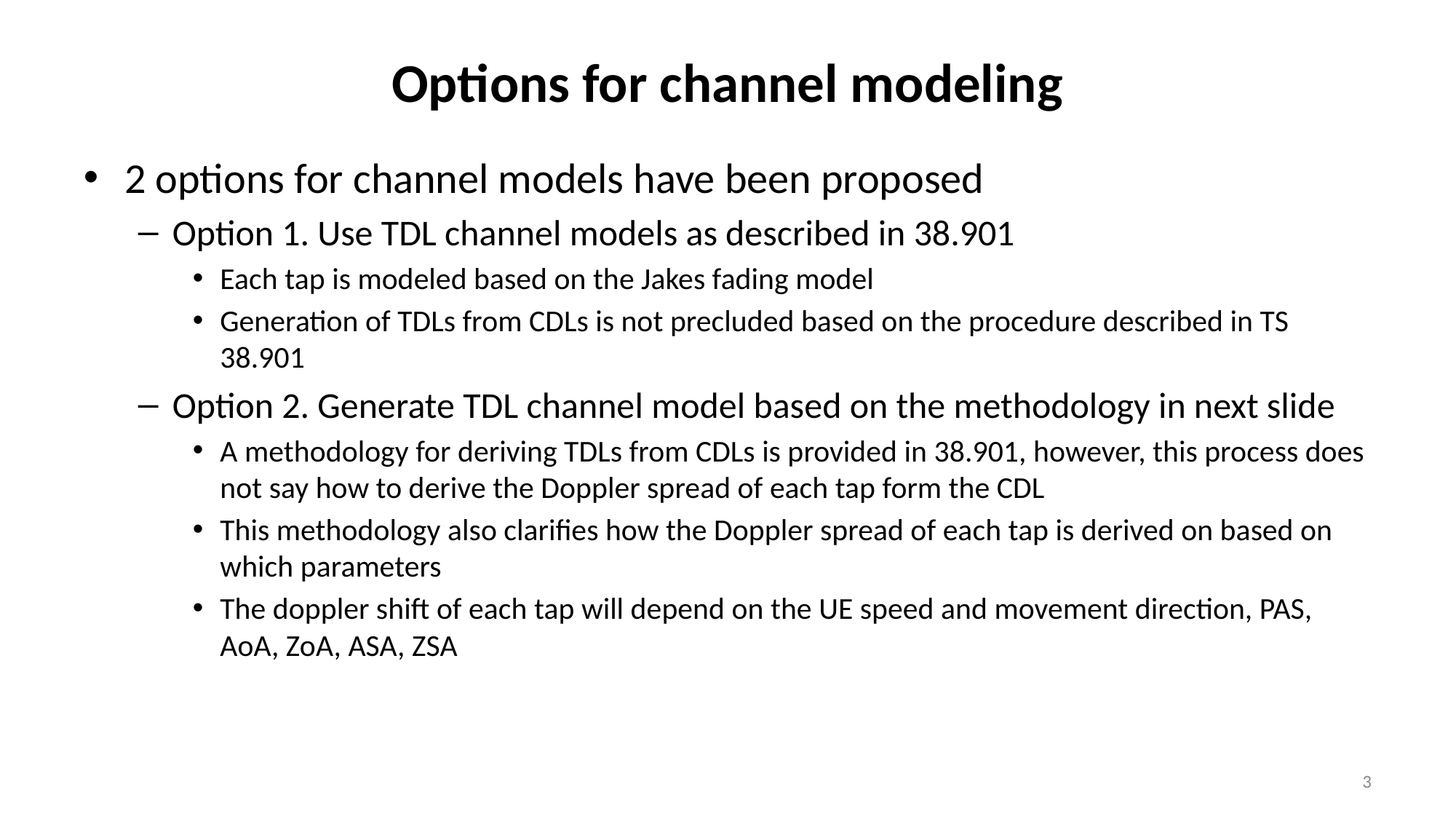

# Options for channel modeling
2 options for channel models have been proposed
Option 1. Use TDL channel models as described in 38.901
Each tap is modeled based on the Jakes fading model
Generation of TDLs from CDLs is not precluded based on the procedure described in TS 38.901
Option 2. Generate TDL channel model based on the methodology in next slide
A methodology for deriving TDLs from CDLs is provided in 38.901, however, this process does not say how to derive the Doppler spread of each tap form the CDL
This methodology also clarifies how the Doppler spread of each tap is derived on based on which parameters
The doppler shift of each tap will depend on the UE speed and movement direction, PAS, AoA, ZoA, ASA, ZSA

3